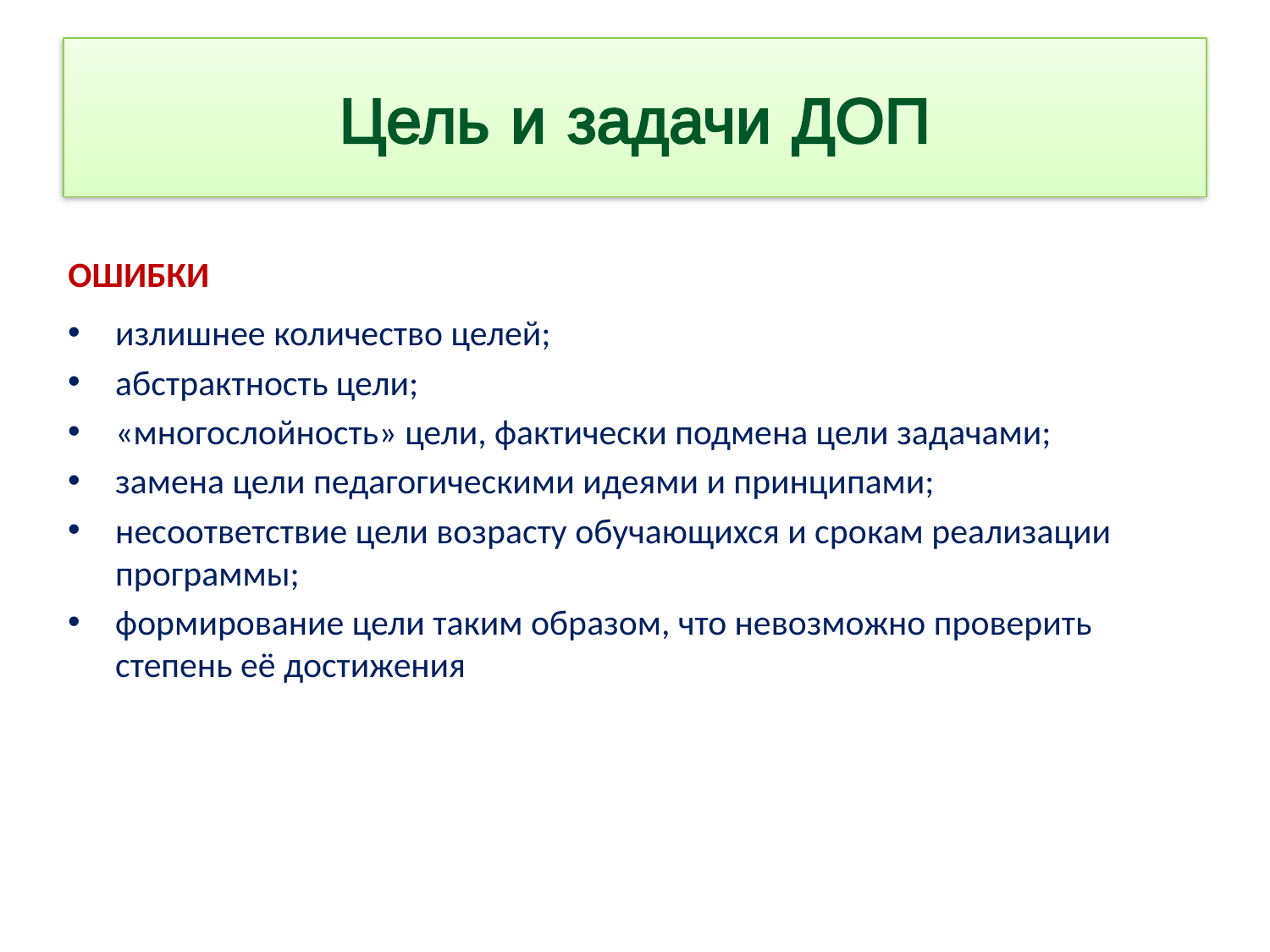

# Цель и задачи ДОП
ОШИБКИ
излишнее количество целей;
абстрактность цели;
«многослойность» цели, фактически подмена цели задачами;
замена цели педагогическими идеями и принципами;
несоответствие цели возрасту обучающихся и срокам реализации программы;
формирование цели таким образом, что невозможно проверить степень её достижения